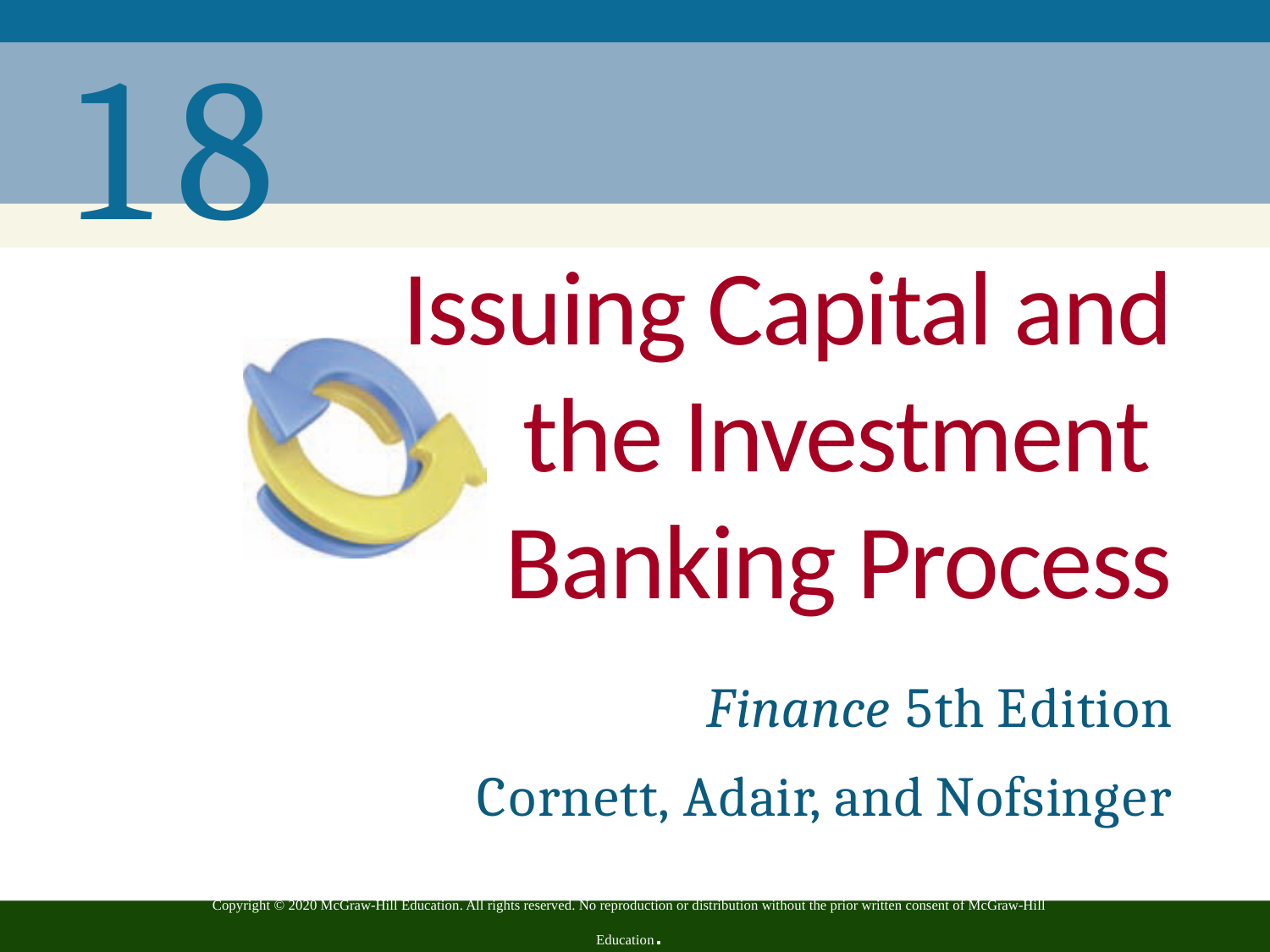

# Issuing Capital and the Investment Banking Process